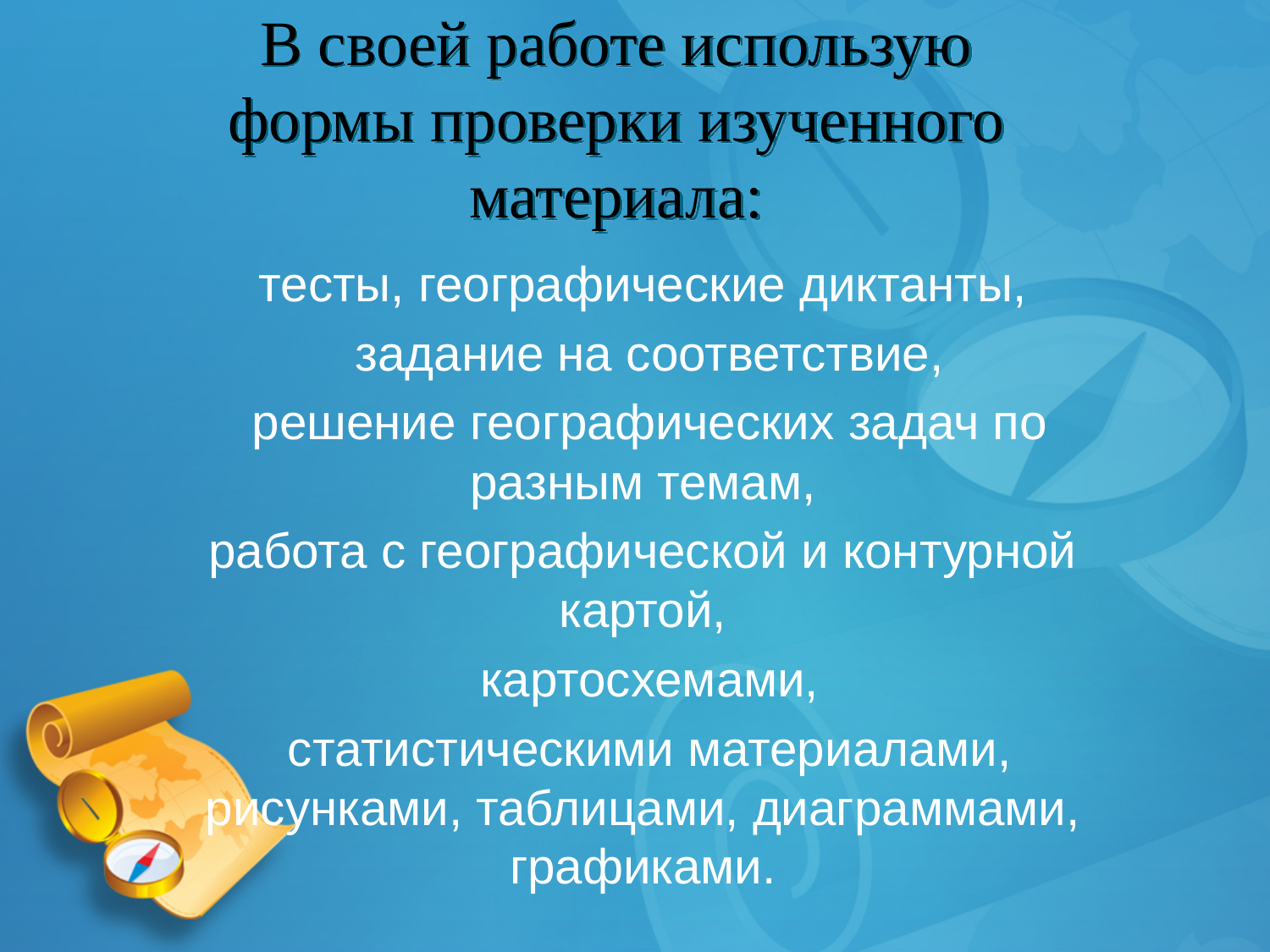

# В своей работе использую формы проверки изученного материала:
тесты, географические диктанты,
 задание на соответствие,
 решение географических задач по разным темам,
 работа с географической и контурной  картой,
 картосхемами,
 статистическими материалами, рисунками, таблицами, диаграммами, графиками.